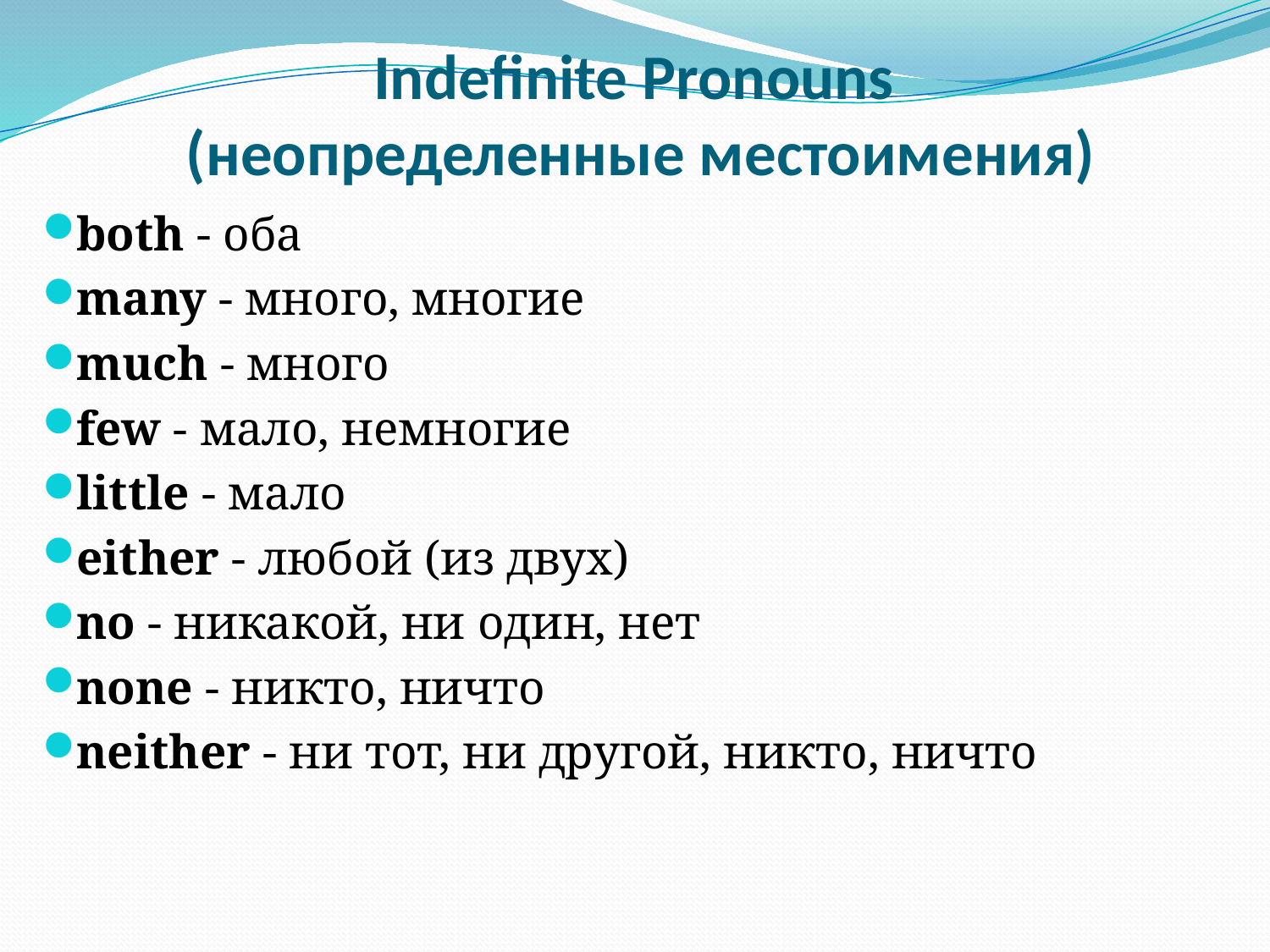

# Indefinite Pronouns (неопределенные местоимения)
both - оба
many - много, многие
much - много
few - мало, немногие
little - мало
either - любой (из двух)
nо - никакой, ни один, нет
none - никто, ничто
neither - ни тот, ни другой, никто, ничто